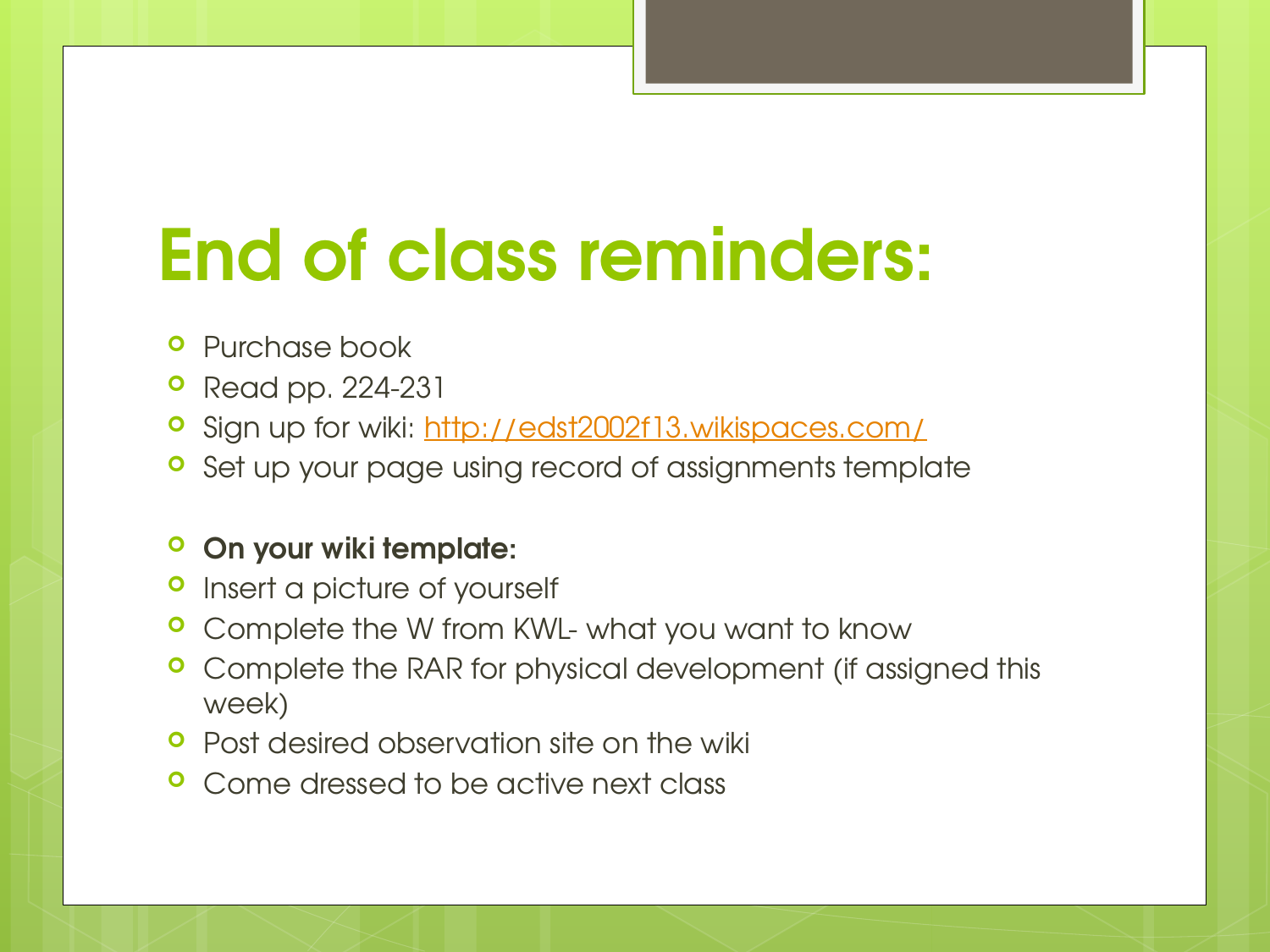

# End of class reminders:
Purchase book
Read pp. 224-231
Sign up for wiki: http://edst2002f13.wikispaces.com/
Set up your page using record of assignments template

On your wiki template:
Insert a picture of yourself
Complete the W from KWL- what you want to know
Complete the RAR for physical development (if assigned this week)
Post desired observation site on the wiki
Come dressed to be active next class